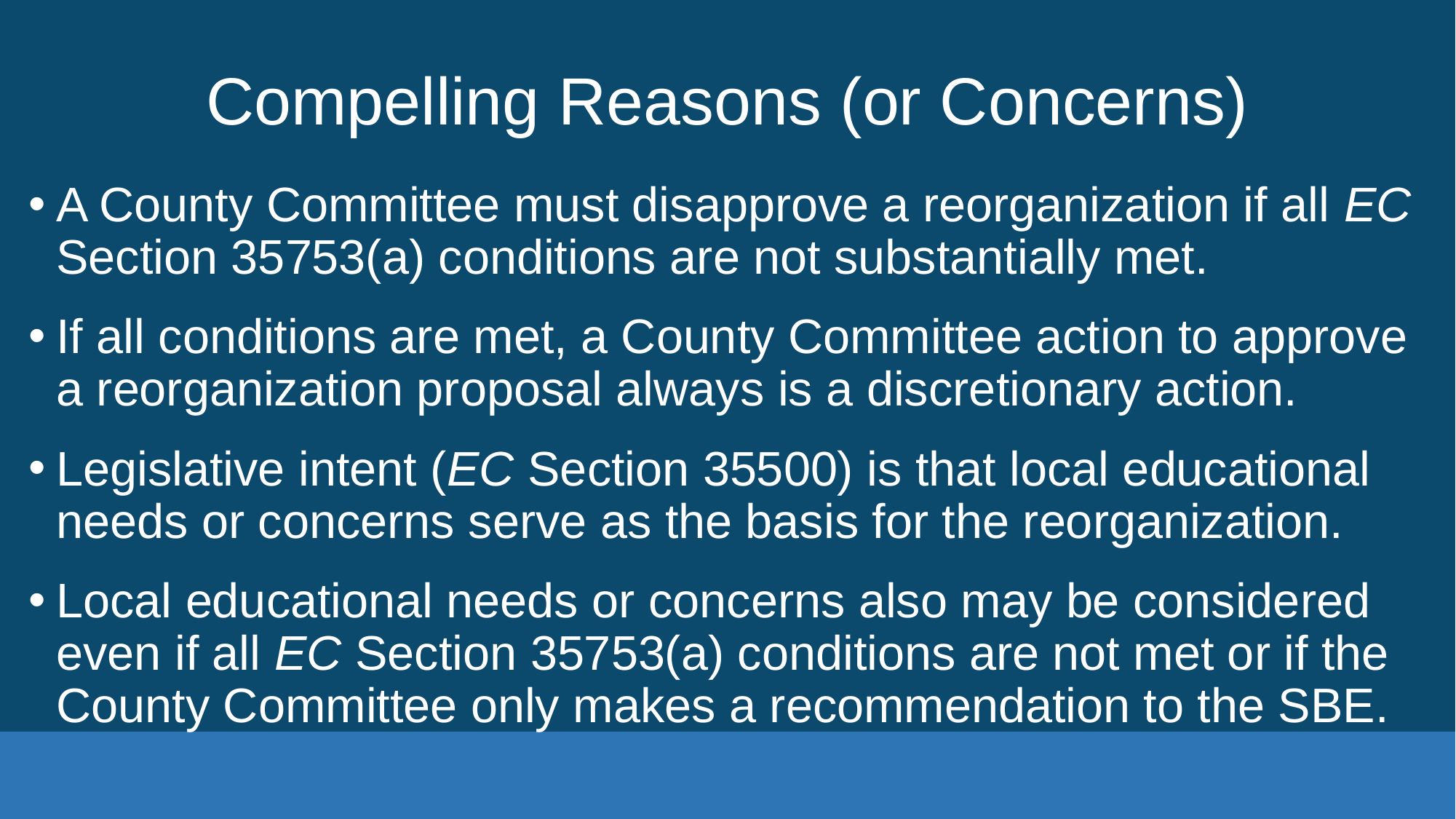

# Compelling Reasons (or Concerns)
A County Committee must disapprove a reorganization if all EC Section 35753(a) conditions are not substantially met.
If all conditions are met, a County Committee action to approve a reorganization proposal always is a discretionary action.
Legislative intent (EC Section 35500) is that local educational needs or concerns serve as the basis for the reorganization.
Local educational needs or concerns also may be considered even if all EC Section 35753(a) conditions are not met or if the County Committee only makes a recommendation to the SBE.